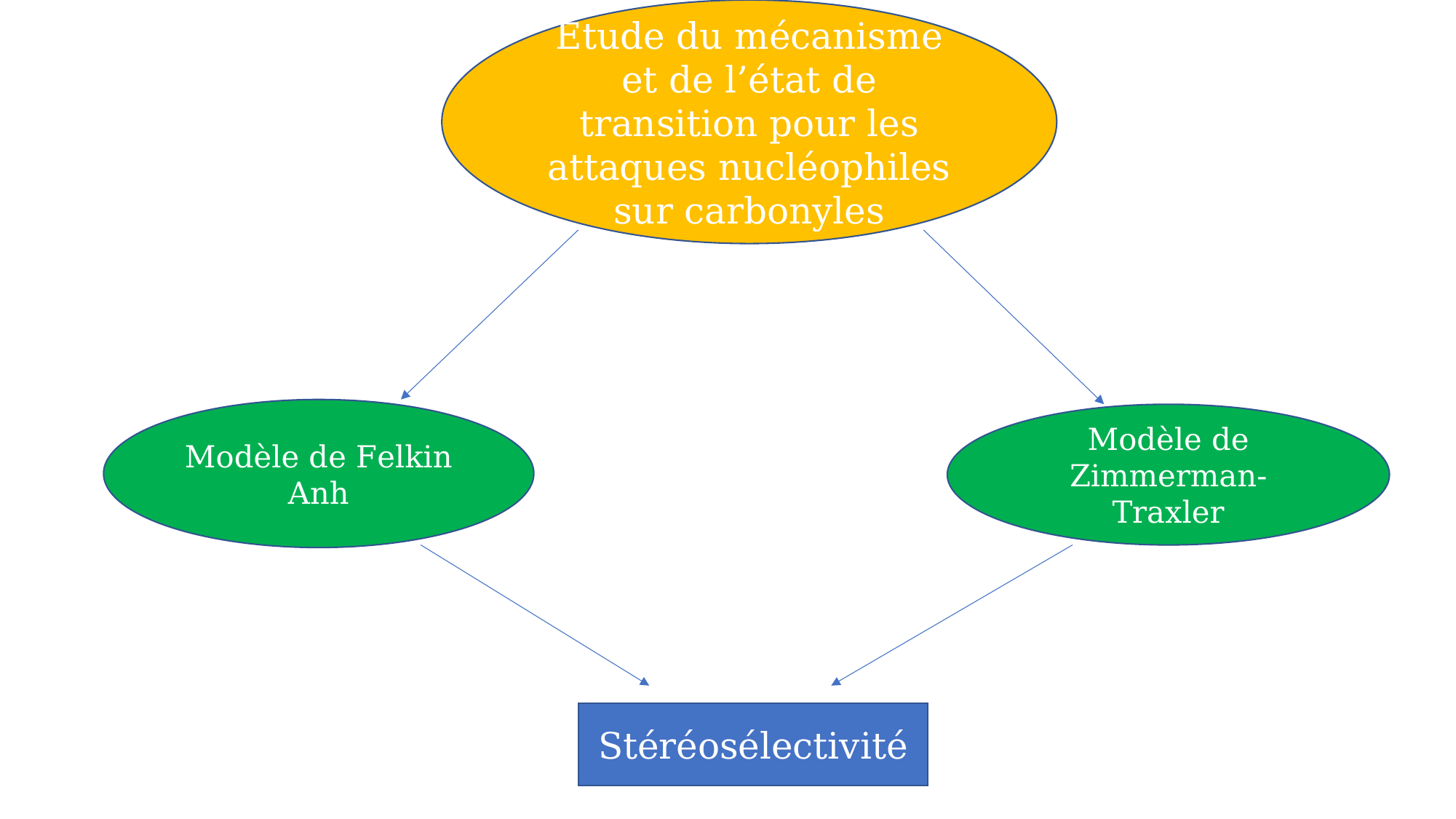

Etude du mécanisme et de l’état de transition pour les attaques nucléophiles sur carbonyles
Modèle de Felkin Anh
Modèle de Zimmerman-Traxler
Stéréosélectivité